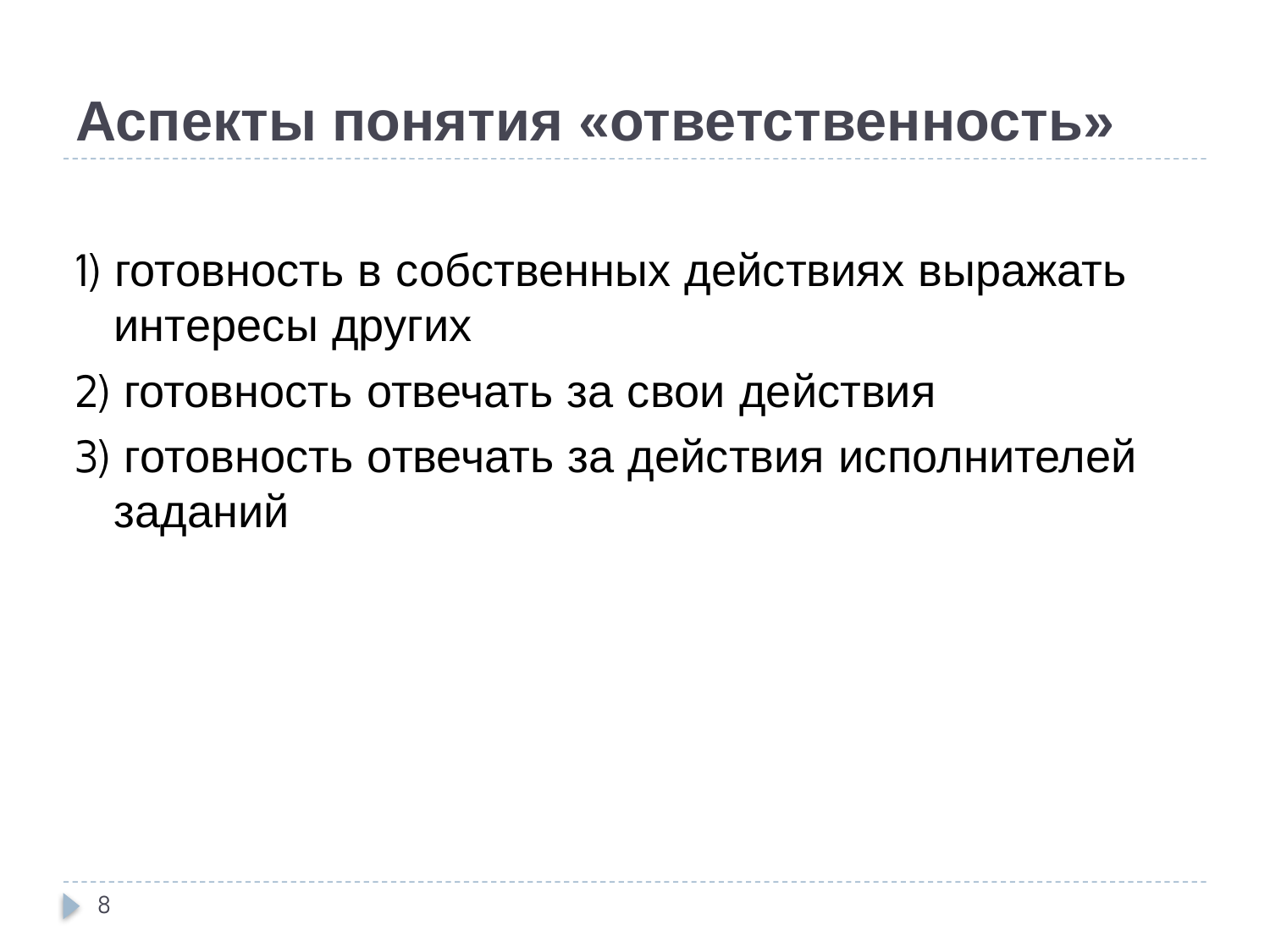

# Аспекты понятия «ответственность»

1) готовность в собственных действиях выражать интересы других
2) готовность отвечать за свои действия
3) готовность отвечать за действия исполнителей заданий

8